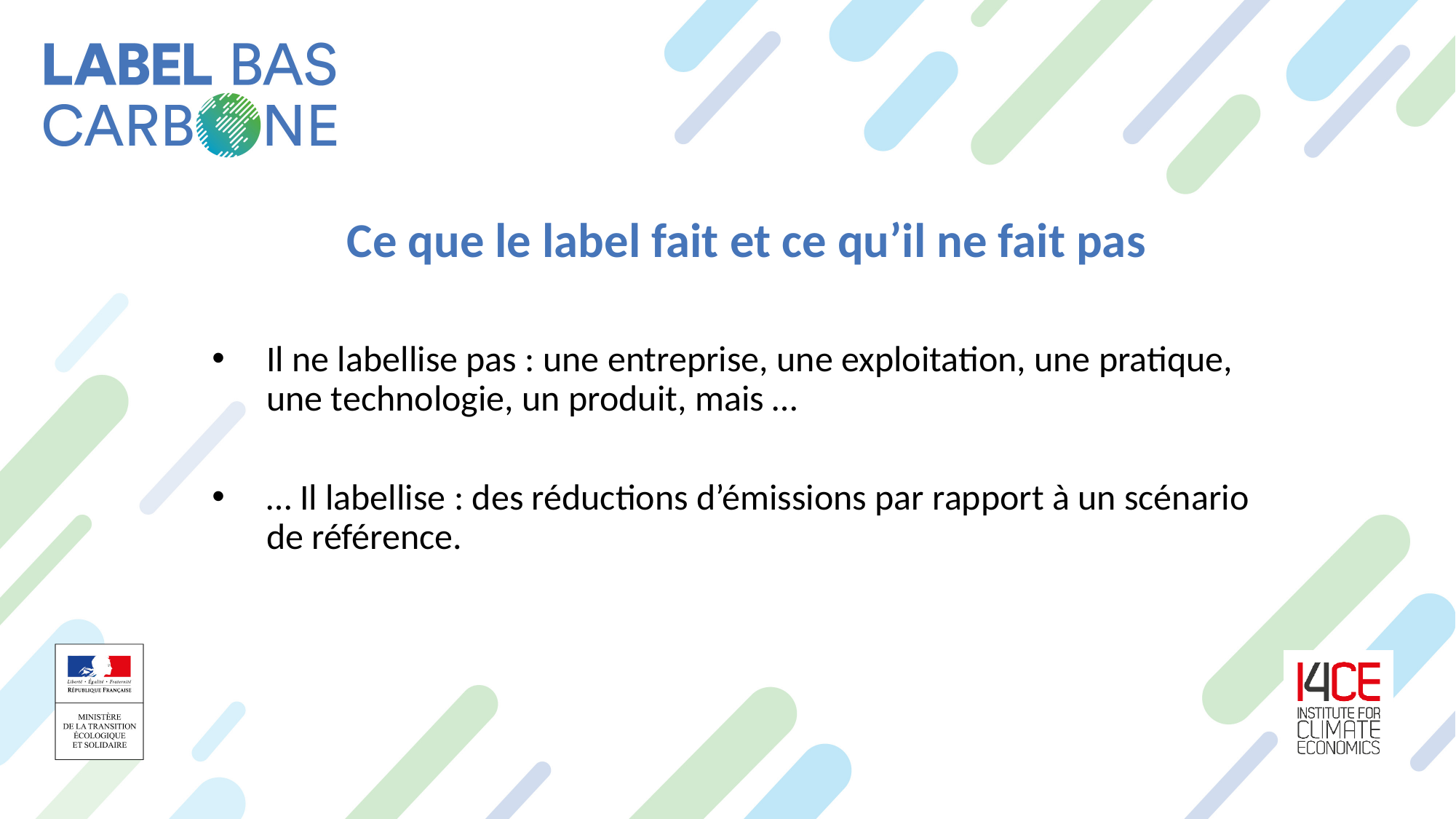

Ce que le label fait et ce qu’il ne fait pas

Il ne labellise pas : une entreprise, une exploitation, une pratique, une technologie, un produit, mais …

… Il labellise : des réductions d’émissions par rapport à un scénario de référence.